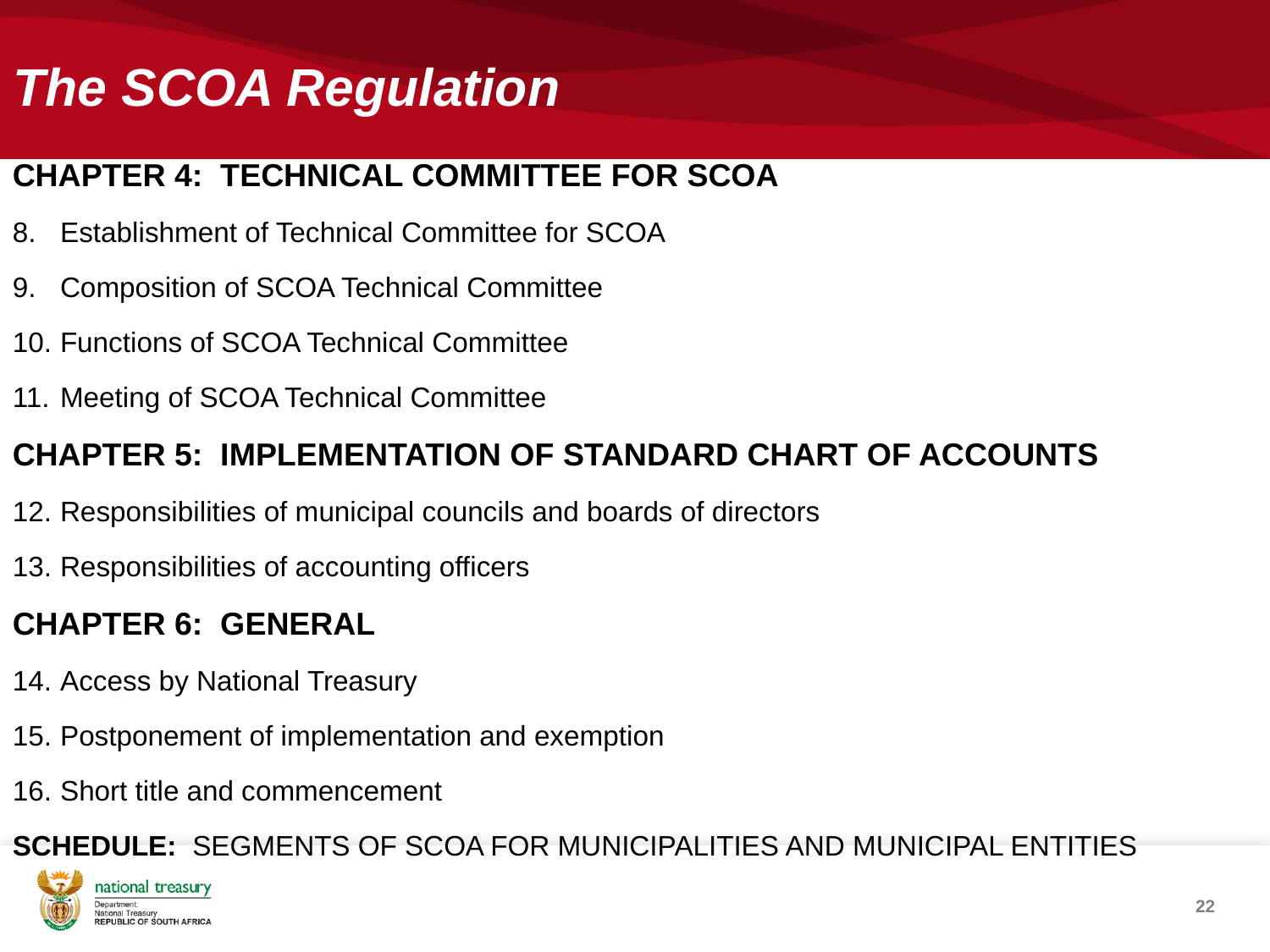

# The SCOA Regulation

CHAPTER 4:  TECHNICAL COMMITTEE FOR SCOA
Establishment of Technical Committee for SCOA
Composition of SCOA Technical Committee
Functions of SCOA Technical Committee
Meeting of SCOA Technical Committee
CHAPTER 5:  IMPLEMENTATION OF STANDARD CHART OF ACCOUNTS
Responsibilities of municipal councils and boards of directors
Responsibilities of accounting officers
CHAPTER 6:  GENERAL
Access by National Treasury
Postponement of implementation and exemption
Short title and commencement
SCHEDULE:  SEGMENTS OF SCOA FOR MUNICIPALITIES AND MUNICIPAL ENTITIES
22